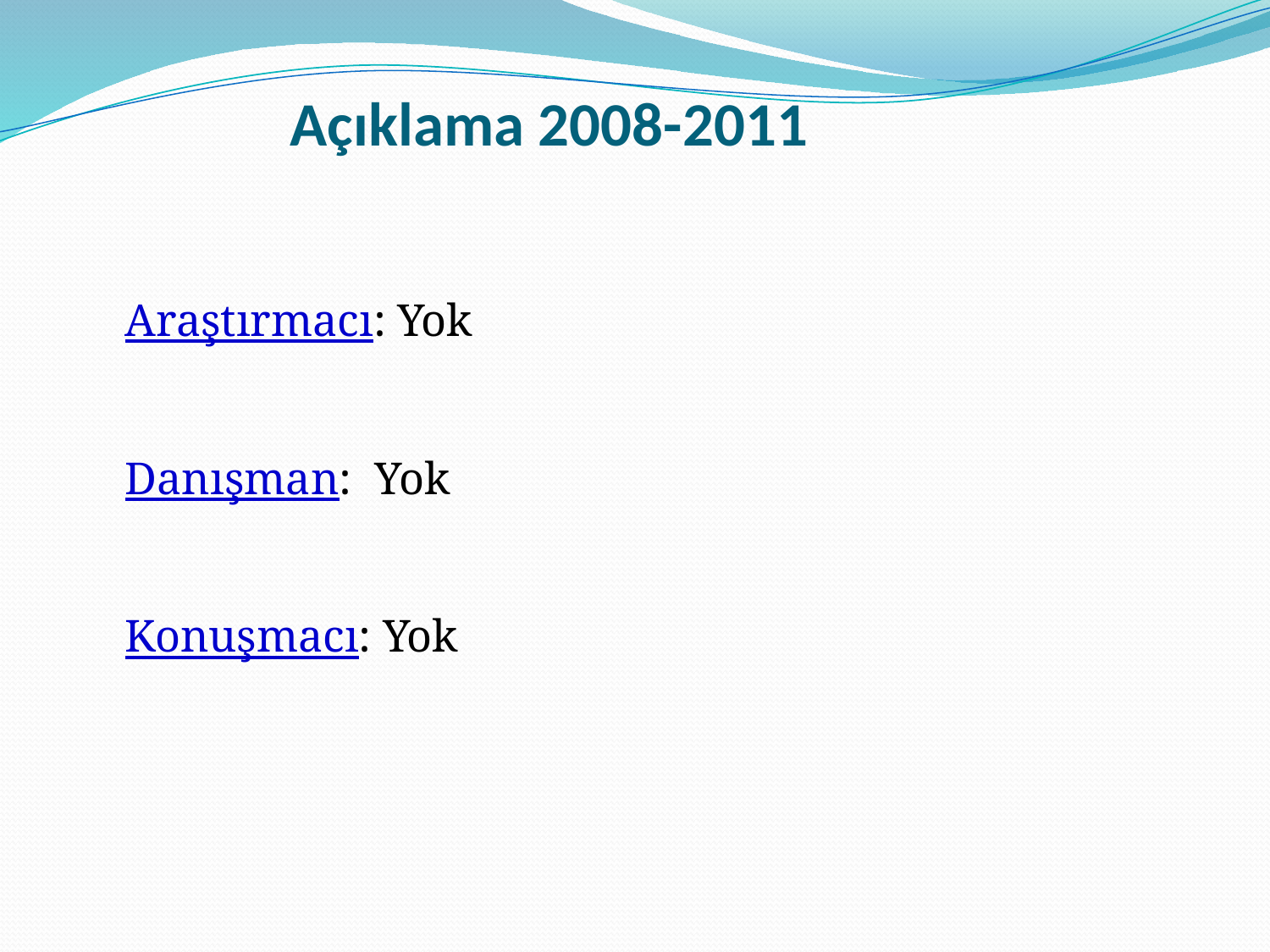

# Açıklama 2008-2011
	Araştırmacı: Yok

	Danışman:  Yok

	Konuşmacı: Yok